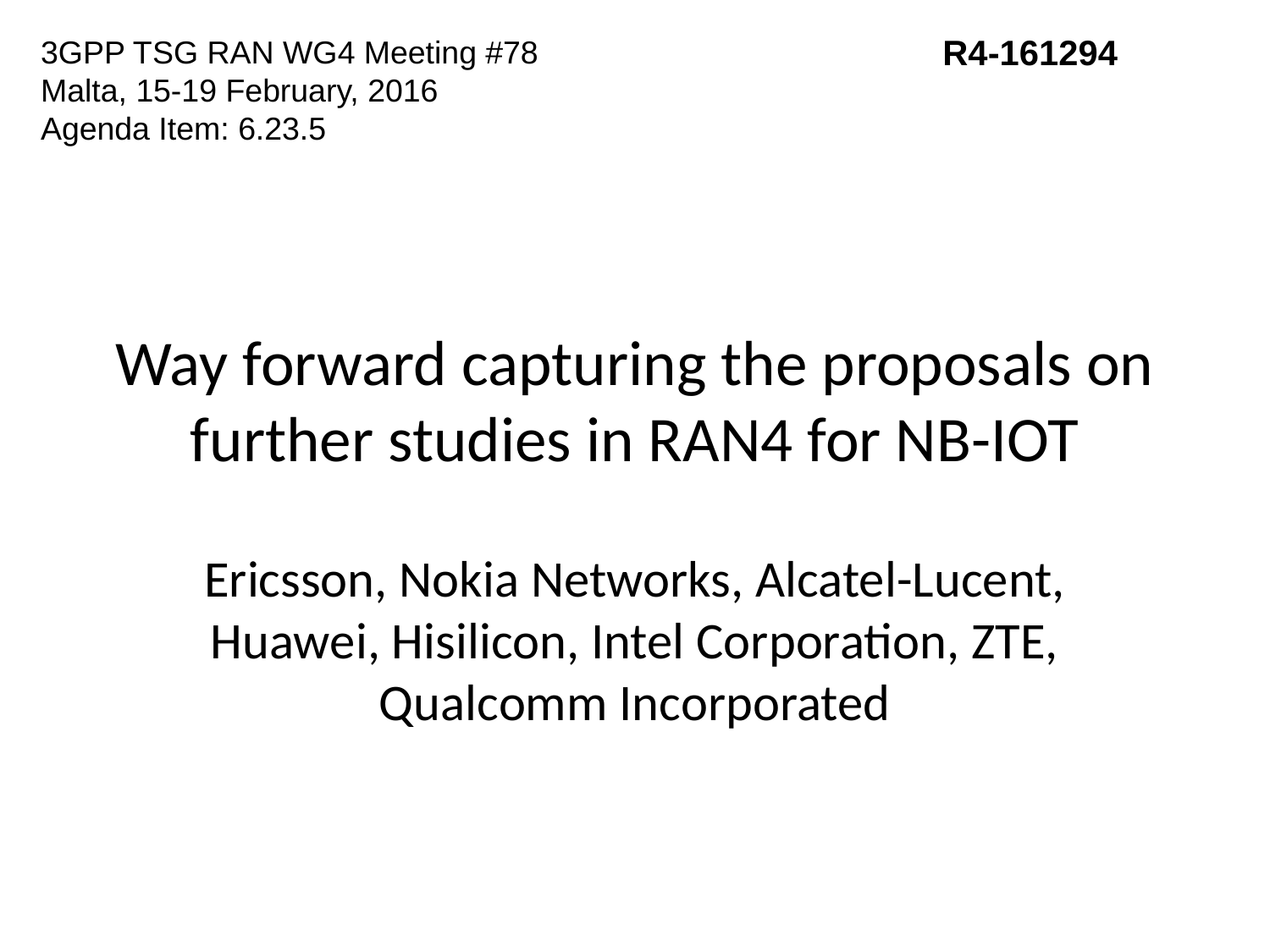

R4-161294
3GPP TSG RAN WG4 Meeting #78
Malta, 15-19 February, 2016
Agenda Item: 6.23.5

# Way forward capturing the proposals on further studies in RAN4 for NB-IOT
Ericsson, Nokia Networks, Alcatel-Lucent, Huawei, Hisilicon, Intel Corporation, ZTE, Qualcomm Incorporated